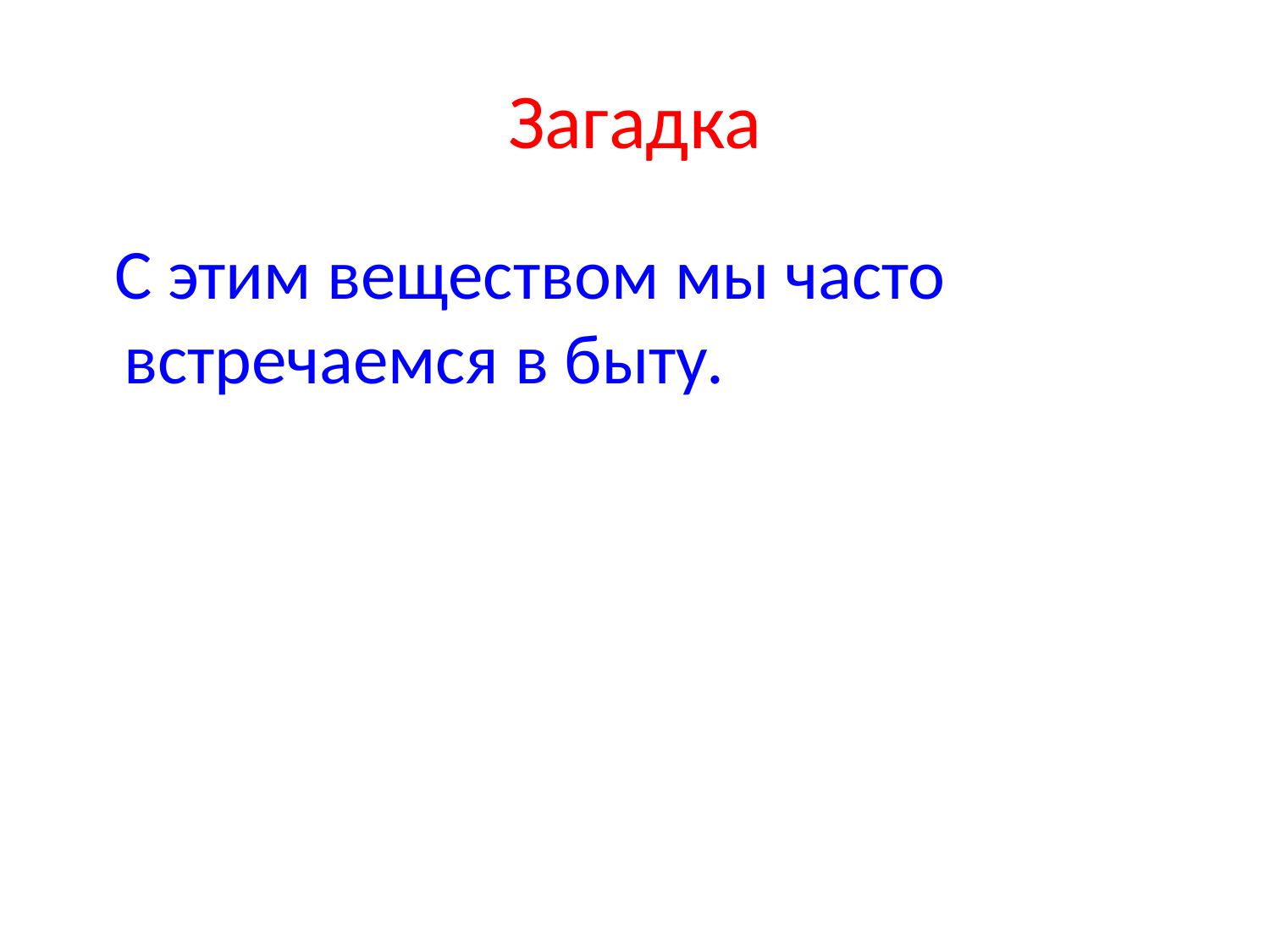

# Загадка
   С этим веществом мы часто встречаемся в быту.